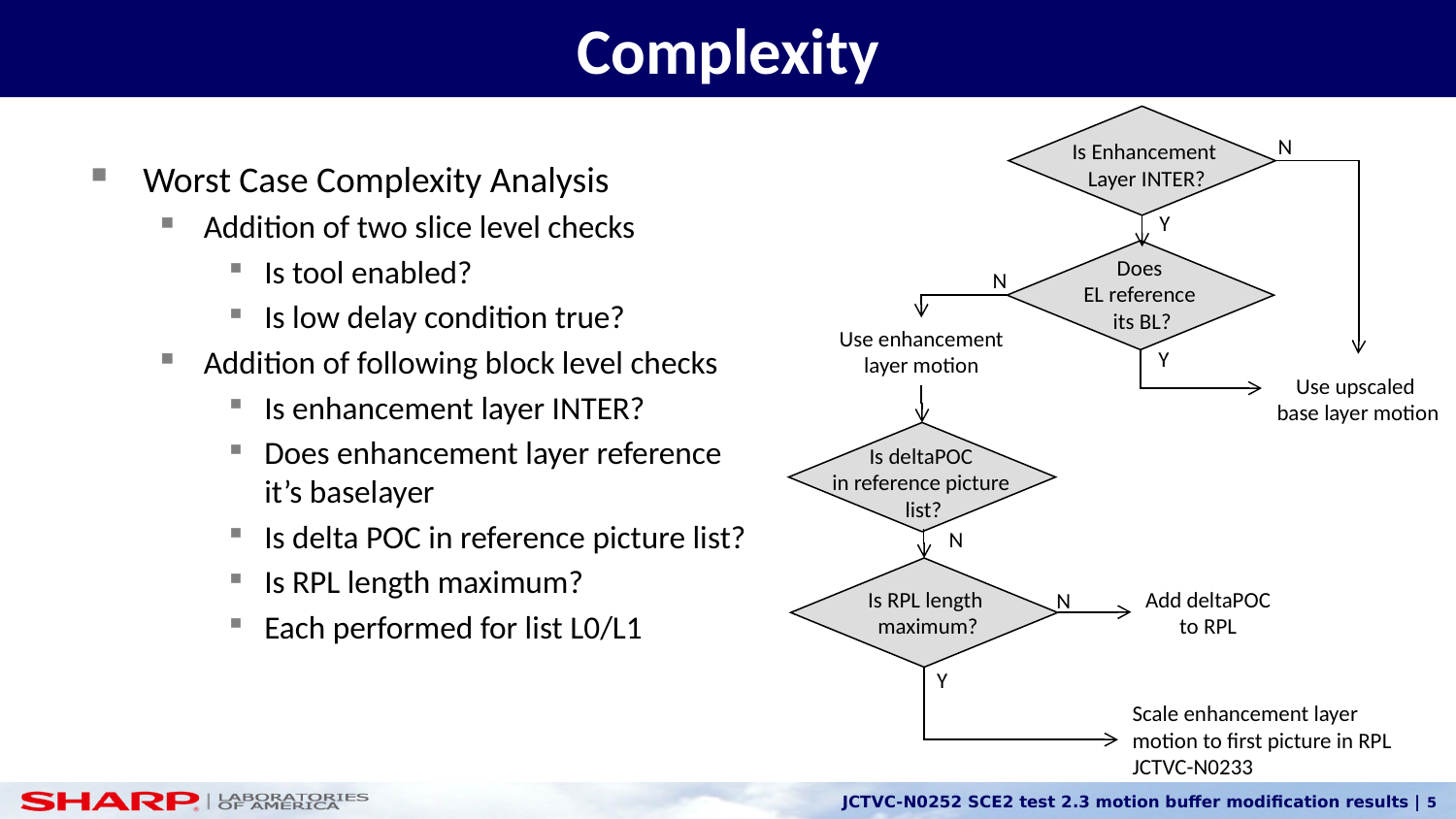

# Complexity

N
Is Enhancement
Layer INTER?
Worst Case Complexity Analysis
Addition of two slice level checks
Is tool enabled?
Is low delay condition true?
Addition of following block level checks
Is enhancement layer INTER?
Does enhancement layer reference it’s baselayer
Is delta POC in reference picture list?
Is RPL length maximum?
Each performed for list L0/L1
Y

Does
EL reference
its BL?
N
Use enhancement
layer motion
Y
Use upscaled
base layer motion

Is deltaPOC
in reference picture
list?
N

Is RPL length
maximum?
Add deltaPOC
to RPL
N
Y
Scale enhancement layer
motion to first picture in RPL
JCTVC-N0233